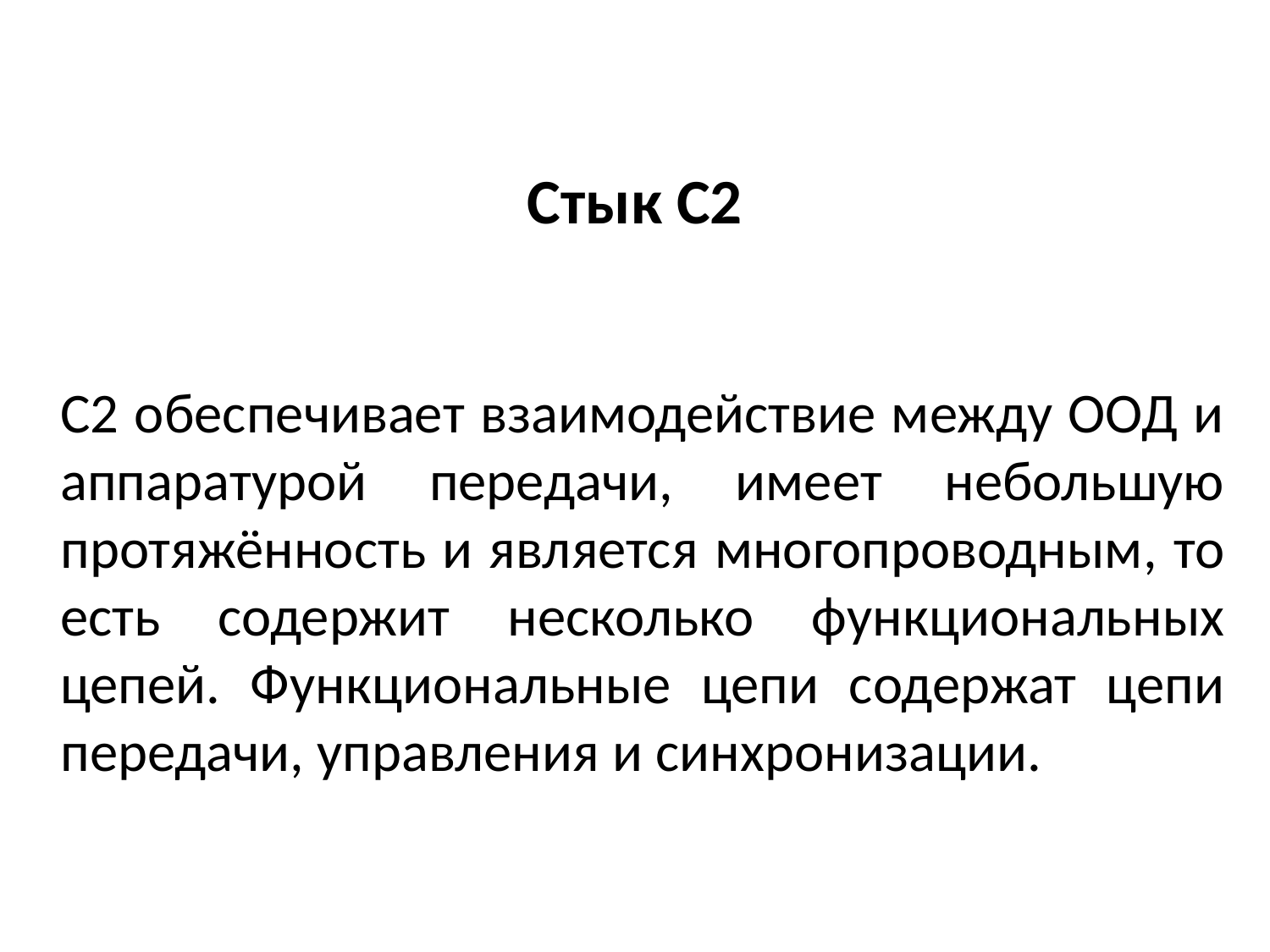

# Стык С2
	С2 обеспечивает взаимодействие между ООД и аппаратурой передачи, имеет небольшую протяжённость и является многопроводным, то есть содержит несколько функциональных цепей. Функциональные цепи содержат цепи передачи, управления и синхронизации.